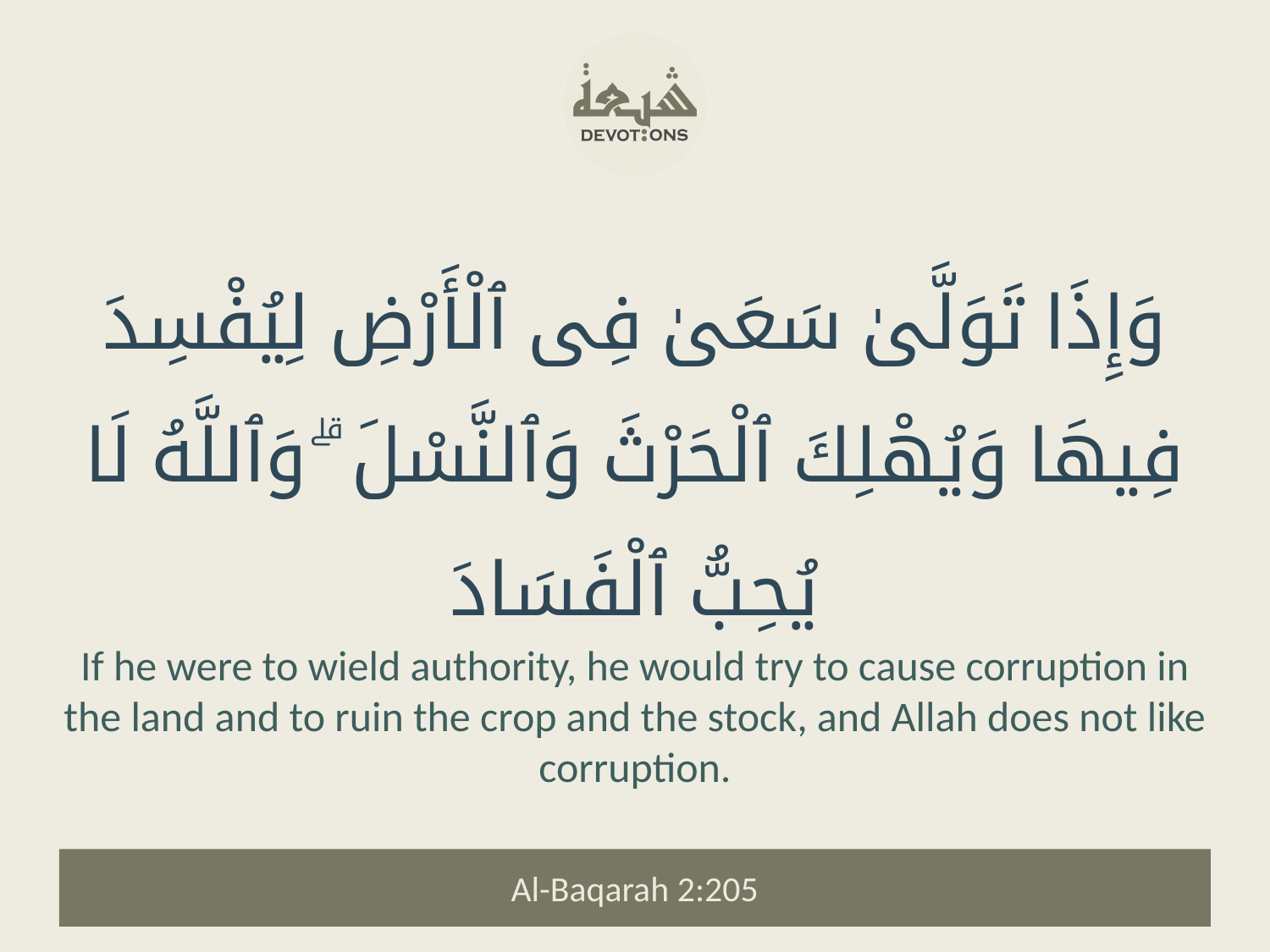

وَإِذَا تَوَلَّىٰ سَعَىٰ فِى ٱلْأَرْضِ لِيُفْسِدَ فِيهَا وَيُهْلِكَ ٱلْحَرْثَ وَٱلنَّسْلَ ۗ وَٱللَّهُ لَا يُحِبُّ ٱلْفَسَادَ
If he were to wield authority, he would try to cause corruption in the land and to ruin the crop and the stock, and Allah does not like corruption.
Al-Baqarah 2:205